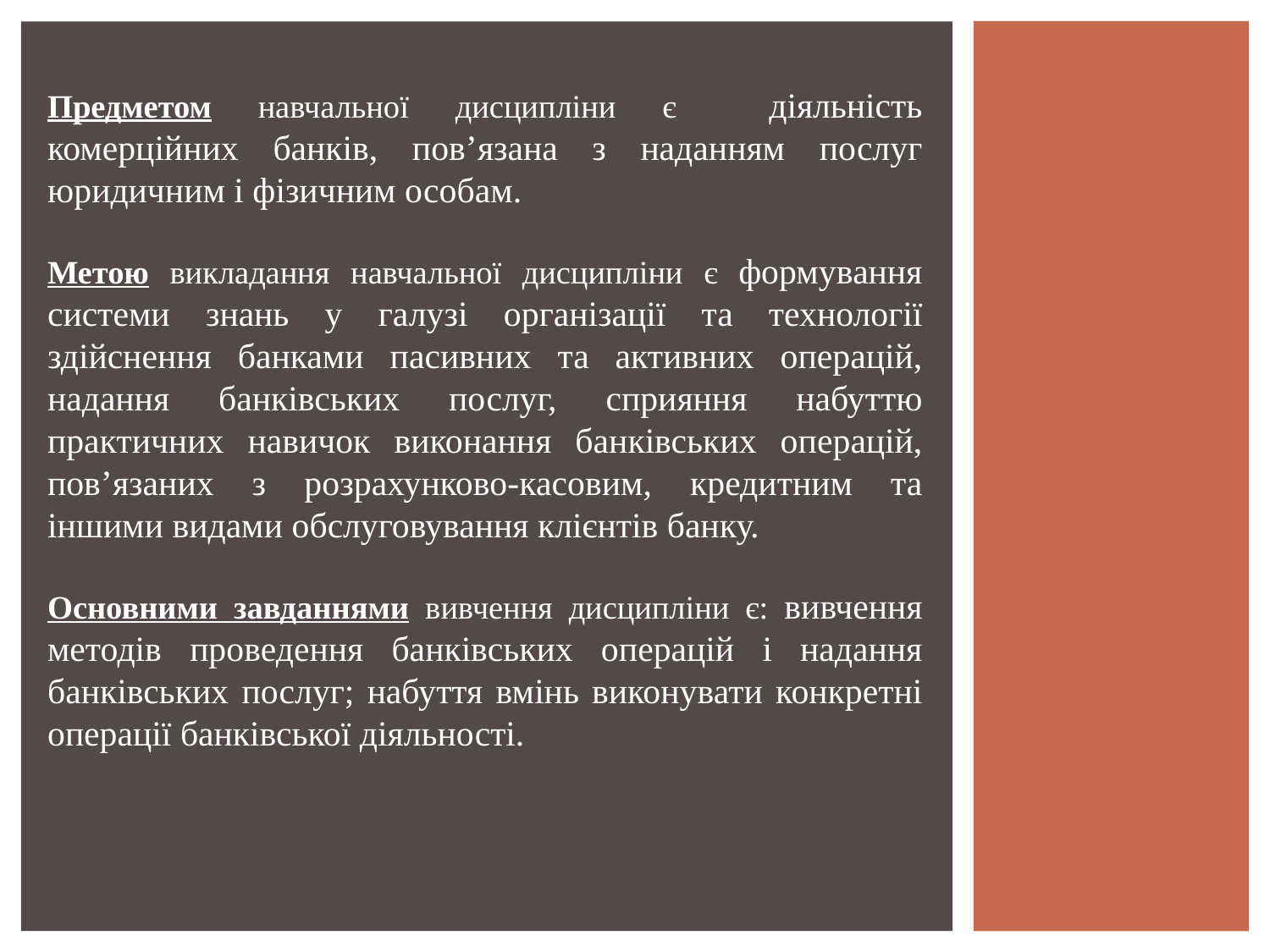

Предметом навчальної дисципліни є  діяльність комерційних банків, пов’язана з наданням послуг юридичним і фізичним особам.
Метою викладання навчальної дисципліни є формування системи знань у галузі організації та технології здійснення банками пасивних та активних операцій, надання банківських послуг, сприяння набуттю практичних навичок виконання банківських операцій, пов’язаних з розрахунково-касовим, кредитним та іншими видами обслуговування клієнтів банку.
Основними завданнями вивчення дисципліни є: вивчення методів проведення банківських операцій і надання банківських послуг; набуття вмінь виконувати конкретні операції банківської діяльності.